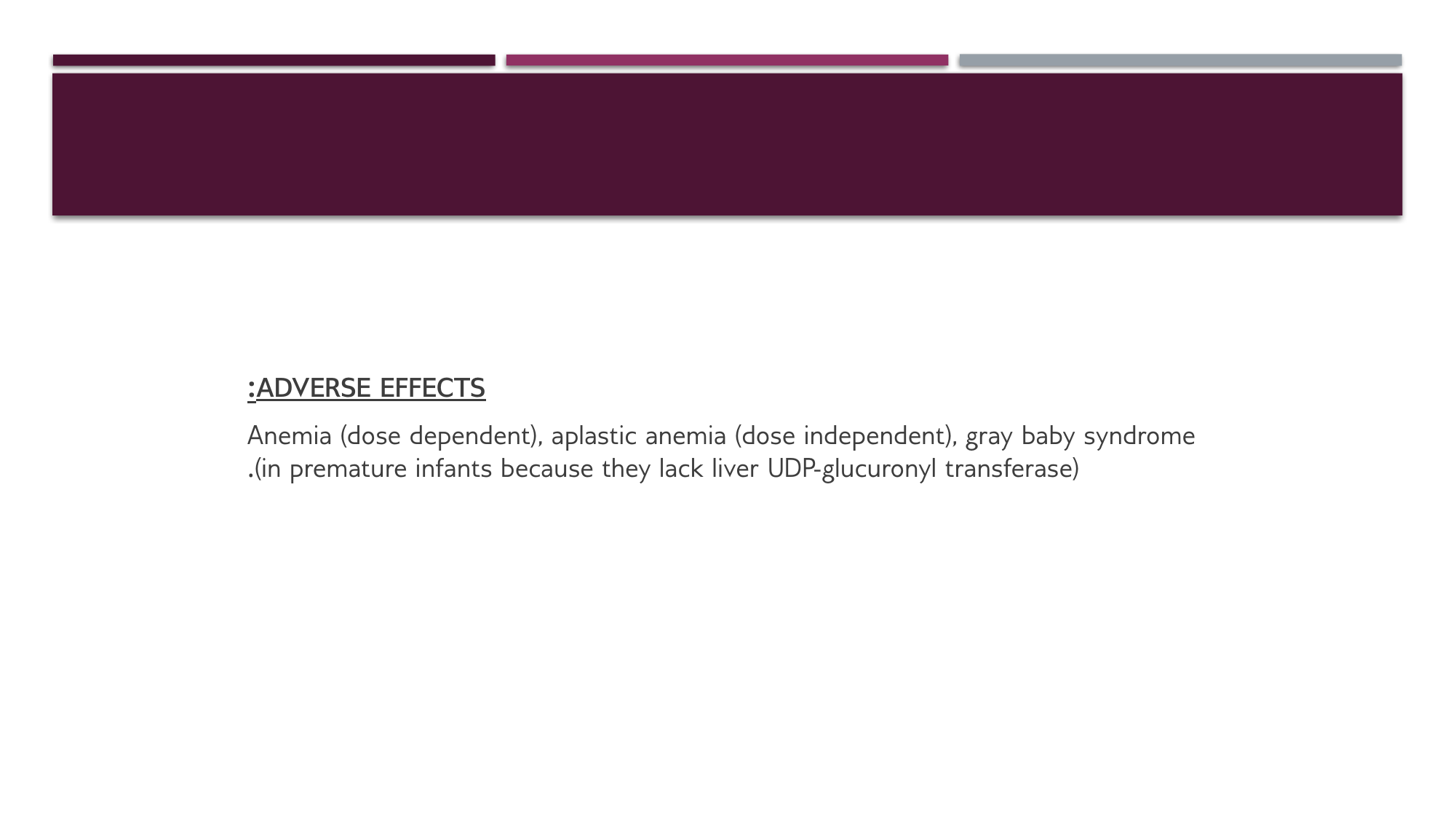

ADVERSE EFFECTS:
 Anemia (dose dependent), aplastic anemia (dose independent), gray baby syndrome (in premature infants because they lack liver UDP-glucuronyl transferase).